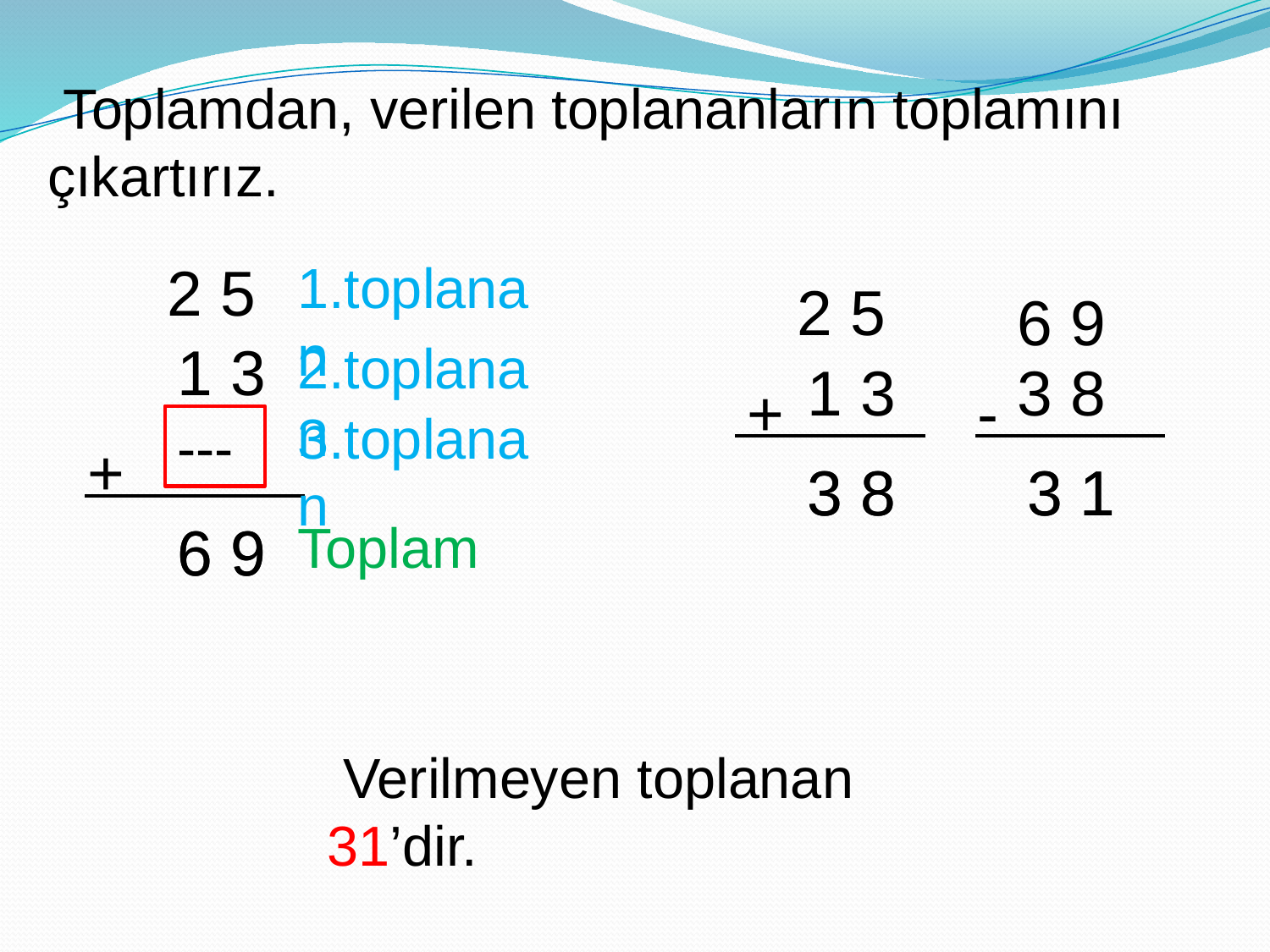

Toplamdan, verilen toplananların toplamını çıkartırız.
2 5
1.toplanan
2 5
6 9
1 3
2.toplanan
1 3
3 8
+
-
3.toplanan
---
+
3 8
3 8
3 1
3 1
6 9
6 9
Toplam
 Verilmeyen toplanan 31’dir.